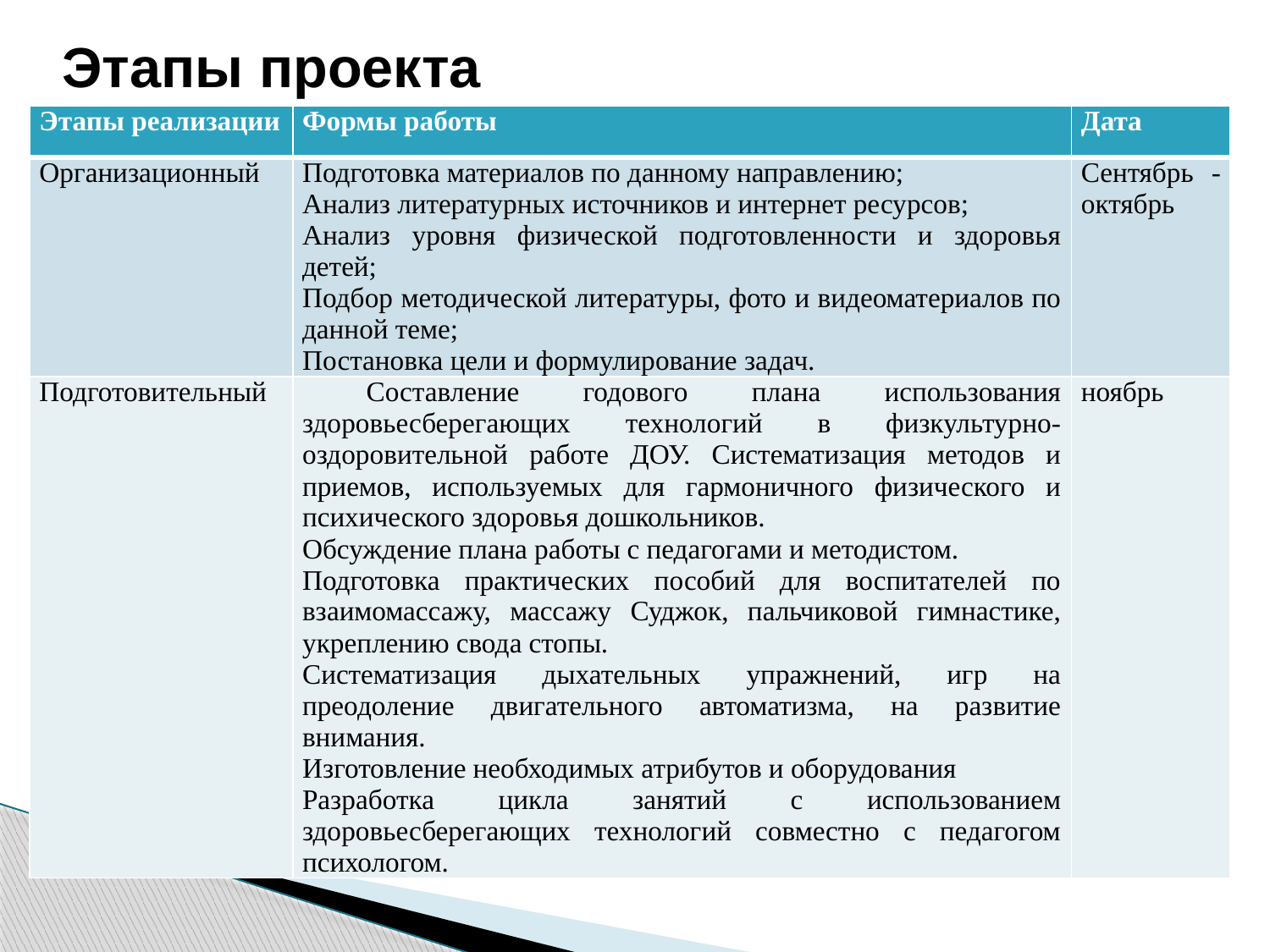

# Этапы проекта
| Этапы реализации | Формы работы | Дата |
| --- | --- | --- |
| Организационный | Подготовка материалов по данному направлению; Анализ литературных источников и интернет ресурсов; Анализ уровня физической подготовленности и здоровья детей; Подбор методической литературы, фото и видеоматериалов по данной теме; Постановка цели и формулирование задач. | Сентябрь -октябрь |
| Подготовительный | Составление годового плана использования здоровьесберегающих технологий в физкультурно-оздоровительной работе ДОУ. Систематизация методов и приемов, используемых для гармоничного физического и психического здоровья дошкольников. Обсуждение плана работы с педагогами и методистом. Подготовка практических пособий для воспитателей по взаимомассажу, массажу Суджок, пальчиковой гимнастике, укреплению свода стопы. Систематизация дыхательных упражнений, игр на преодоление двигательного автоматизма, на развитие внимания. Изготовление необходимых атрибутов и оборудования Разработка цикла занятий с использованием здоровьесберегающих технологий совместно с педагогом психологом. | ноябрь |